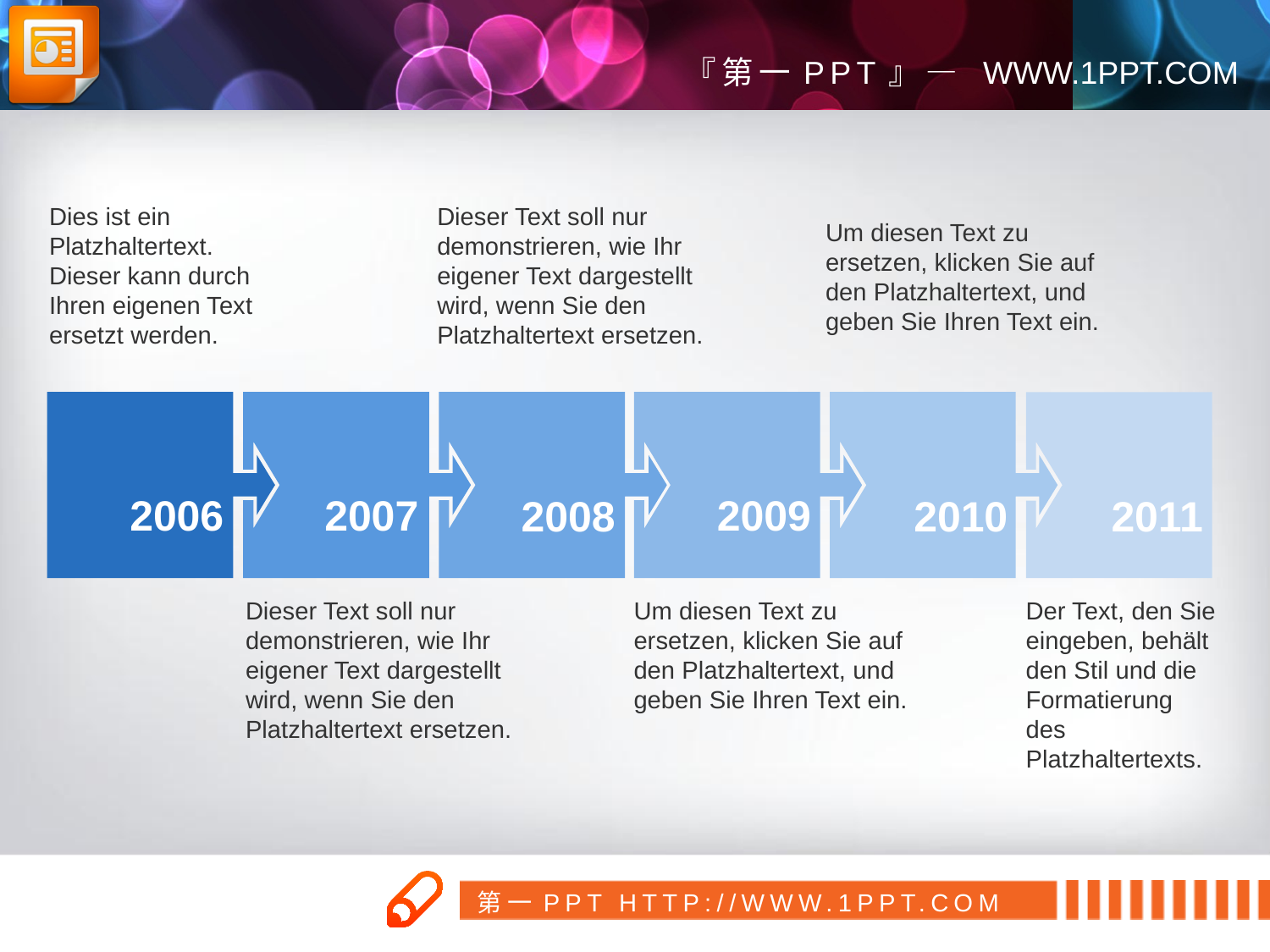

Dies ist ein Platzhaltertext. Dieser kann durch Ihren eigenen Text ersetzt werden.
Dieser Text soll nur demonstrieren, wie Ihr eigener Text dargestellt wird, wenn Sie den Platzhaltertext ersetzen.
Um diesen Text zu ersetzen, klicken Sie auf den Platzhaltertext, und geben Sie Ihren Text ein.

2006
2007
2009
2011
2008
2010
Dieser Text soll nur demonstrieren, wie Ihr eigener Text dargestellt wird, wenn Sie den Platzhaltertext ersetzen.
Um diesen Text zu ersetzen, klicken Sie auf den Platzhaltertext, und geben Sie Ihren Text ein.
Der Text, den Sie eingeben, behält den Stil und die Formatierung des Platzhaltertexts.